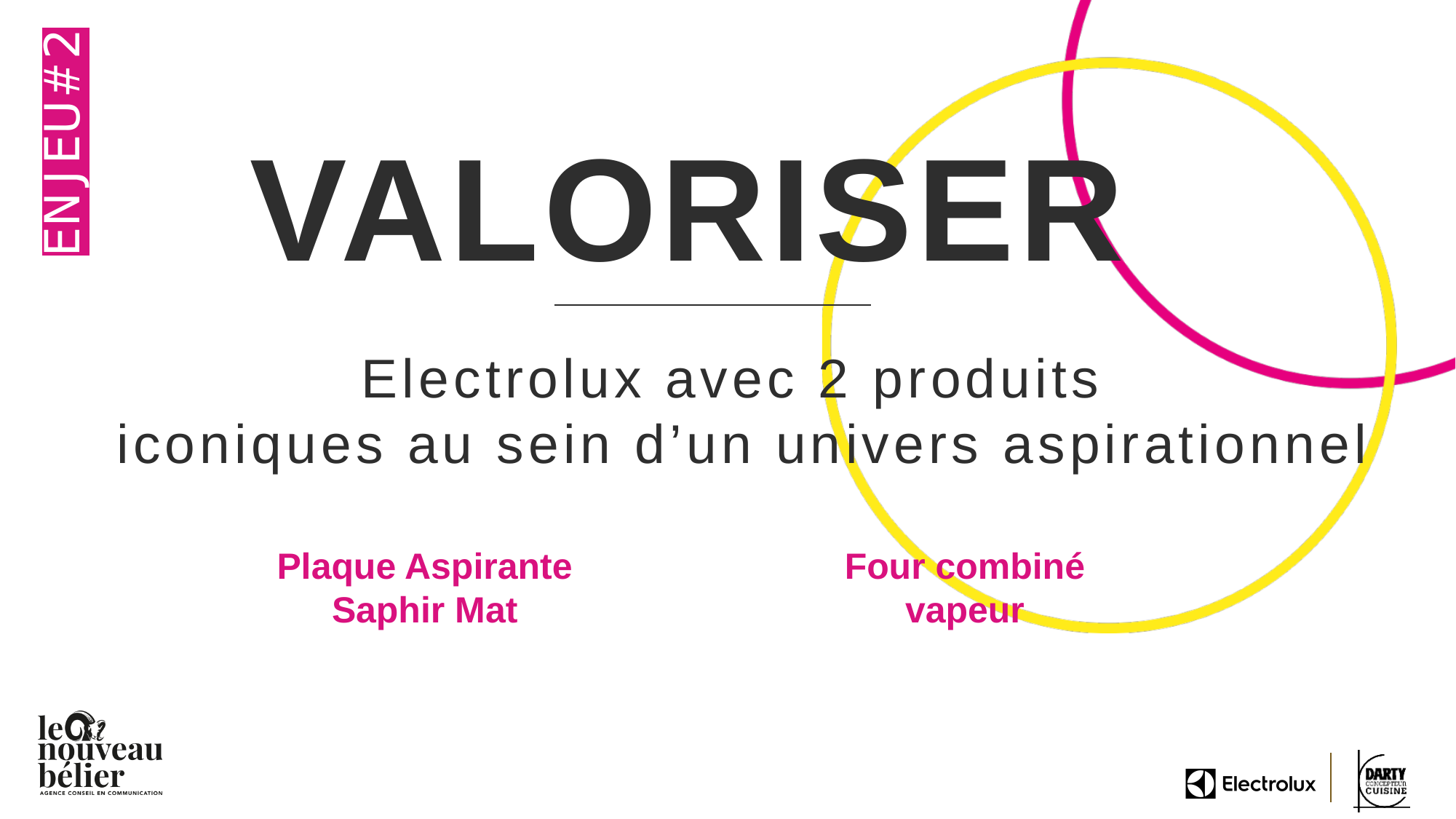

VALORISER
ENJEU#2
Electrolux avec 2 produits
iconiques au sein d’un univers aspirationnel
Plaque Aspirante Saphir Mat

Four combiné vapeur